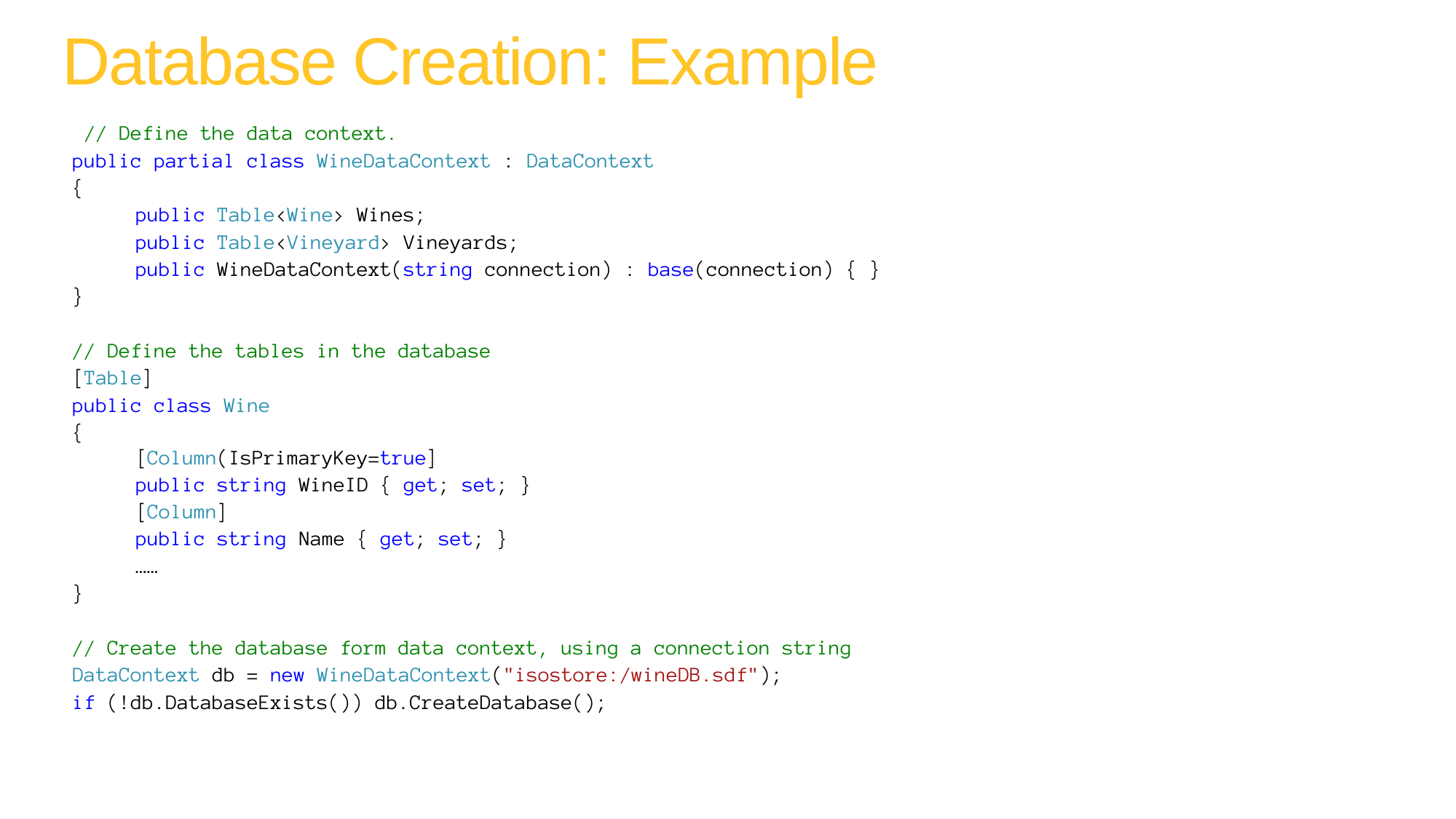

# Database Creation: Example
 // Define the data context.
public partial class WineDataContext : DataContext
{
public Table<Wine> Wines;
public Table<Vineyard> Vineyards;
public WineDataContext(string connection) : base(connection) { }
}

// Define the tables in the database
[Table]
public class Wine
{
[Column(IsPrimaryKey=true]
public string WineID { get; set; }
[Column]
public string Name { get; set; }
……
}

// Create the database form data context, using a connection string
DataContext db = new WineDataContext("isostore:/wineDB.sdf");
if (!db.DatabaseExists()) db.CreateDatabase();